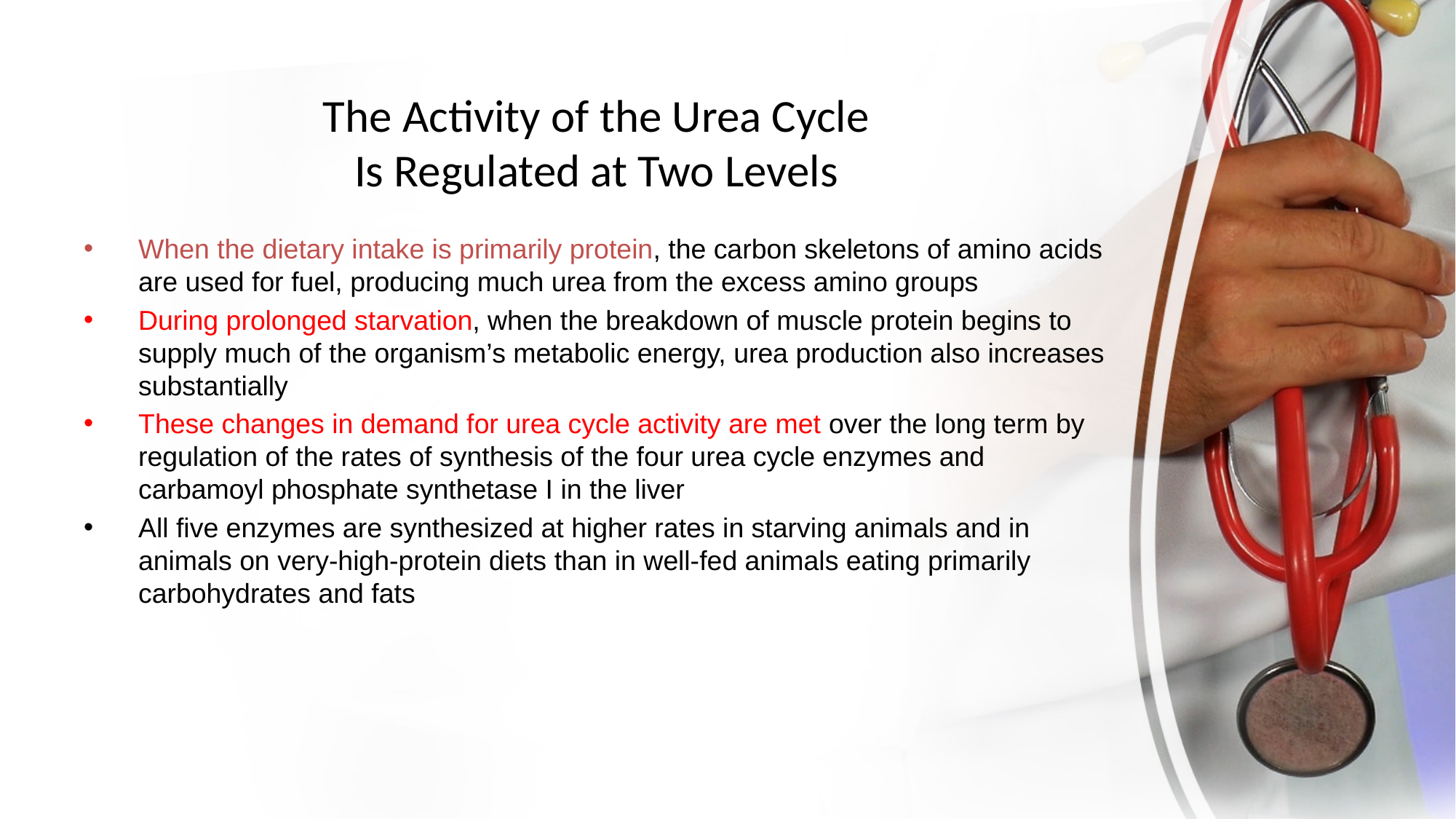

# The Activity of the Urea Cycle Is Regulated at Two Levels
When the dietary intake is primarily protein, the carbon skeletons of amino acids are used for fuel, producing much urea from the excess amino groups
During prolonged starvation, when the breakdown of muscle protein begins to supply much of the organism’s metabolic energy, urea production also increases substantially
These changes in demand for urea cycle activity are met over the long term by regulation of the rates of synthesis of the four urea cycle enzymes and carbamoyl phosphate synthetase I in the liver
All five enzymes are synthesized at higher rates in starving animals and in animals on very-high-protein diets than in well-fed animals eating primarily carbohydrates and fats